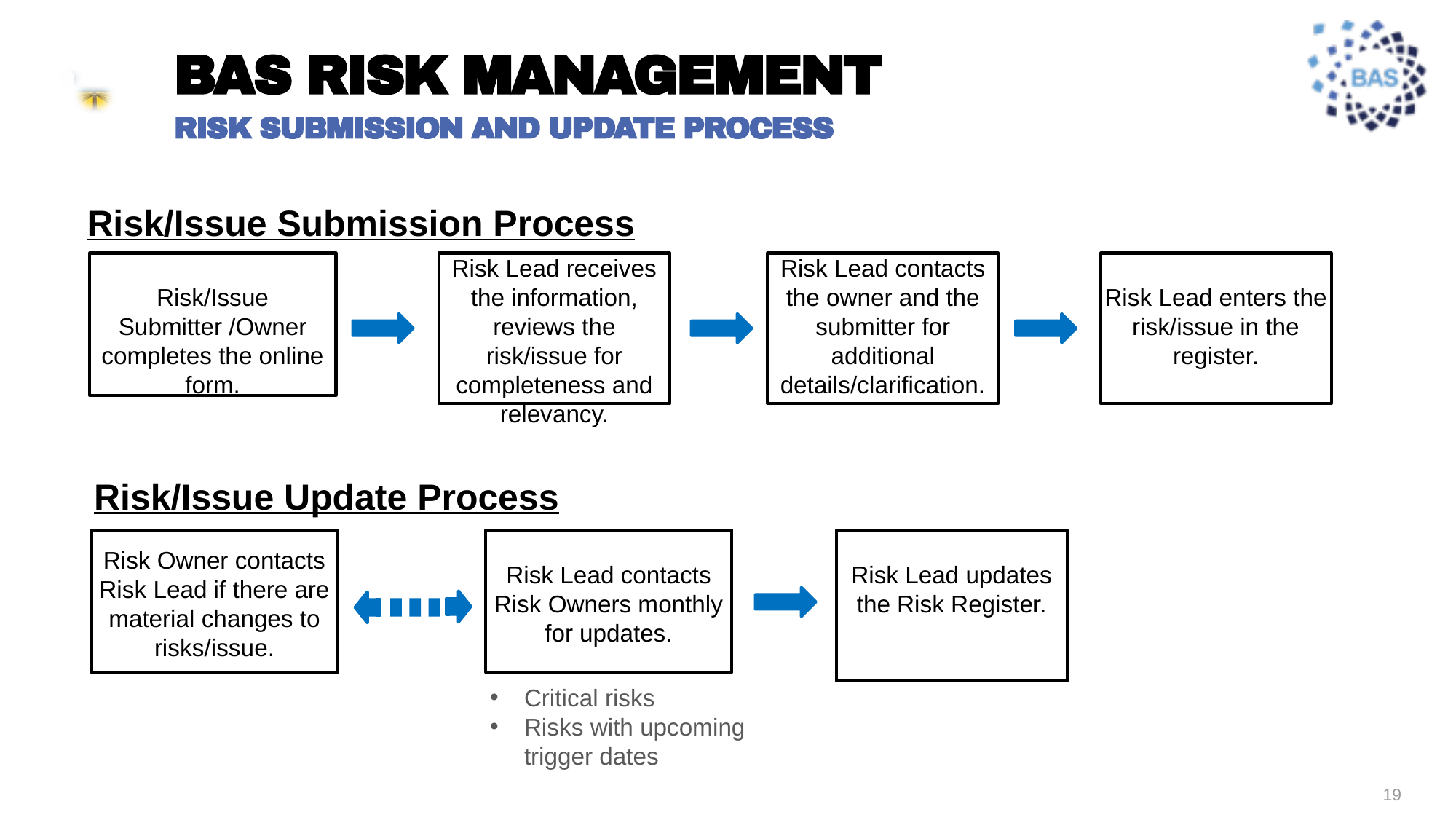

# BAS Risk management
Risk submission and update process

Risk/Issue Submission Process
Risk/Issue Submitter /Owner completes the online form.
Risk Lead receives the information, reviews the risk/issue for completeness and relevancy.
Risk Lead contacts the owner and the submitter for additional details/clarification.
Risk Lead enters the risk/issue in the register.

Risk/Issue Update Process
Risk Owner contacts Risk Lead if there are material changes to risks/issue.
Risk Lead contacts Risk Owners monthly for updates.

Risk Lead updates the Risk Register.

Critical risks
Risks with upcoming trigger dates